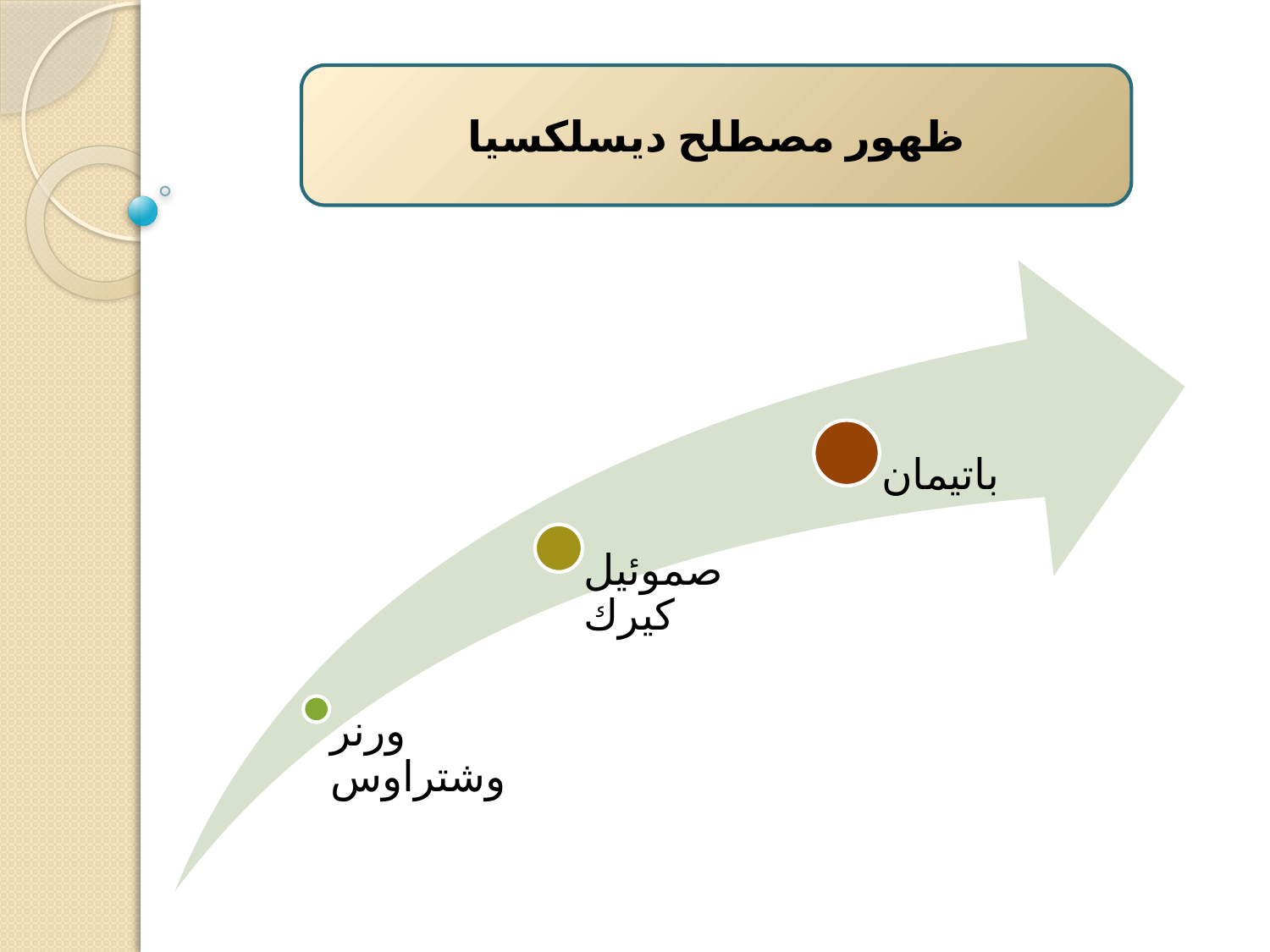

ظهور مصطلح ديسلكسيا
ورنر وشتراوس
صموئيل كيرك
باتيمان